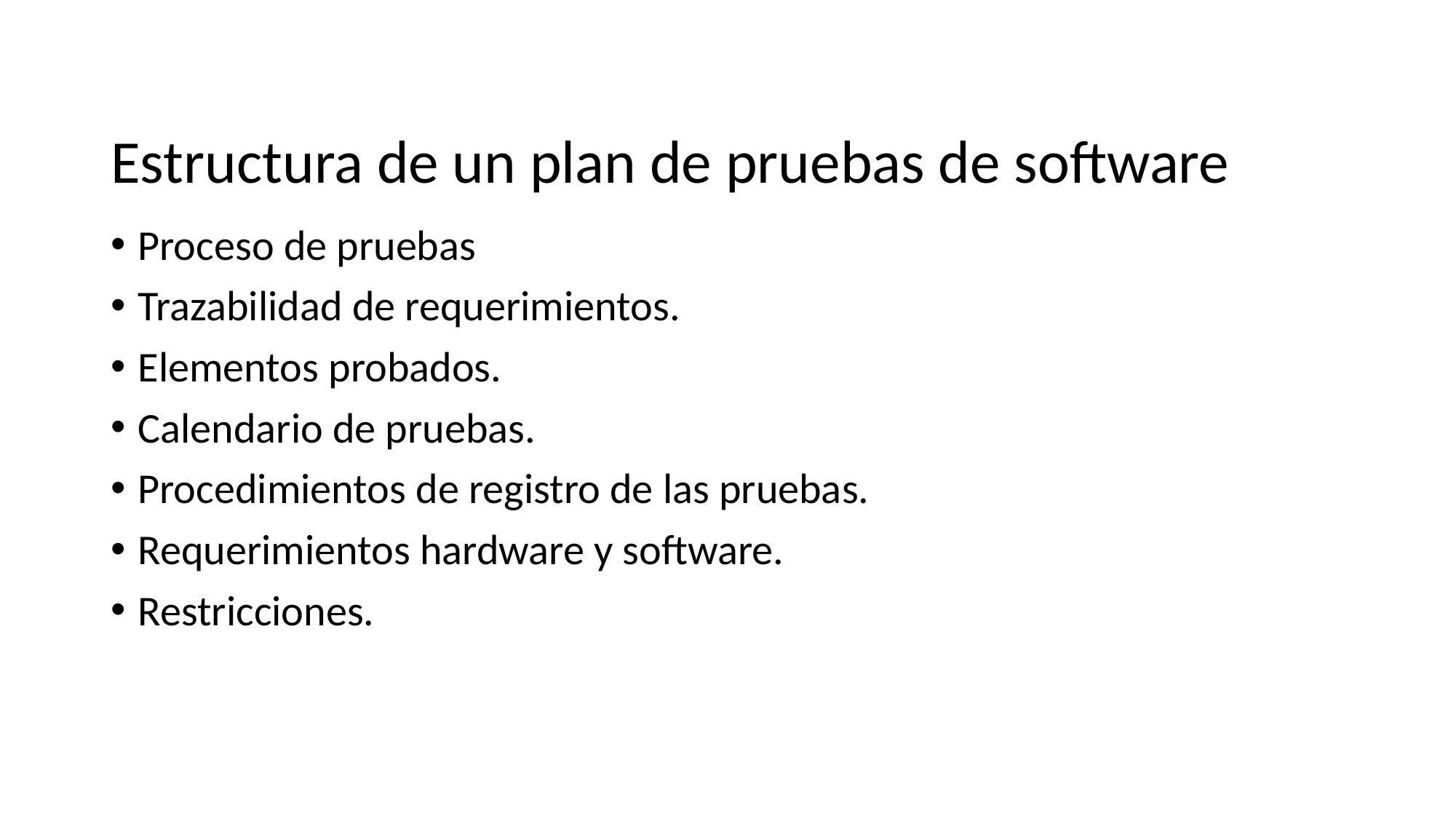

# Estructura de un plan de pruebas de software
Proceso de pruebas
Trazabilidad de requerimientos.
Elementos probados.
Calendario de pruebas.
Procedimientos de registro de las pruebas.
Requerimientos hardware y software.
Restricciones.